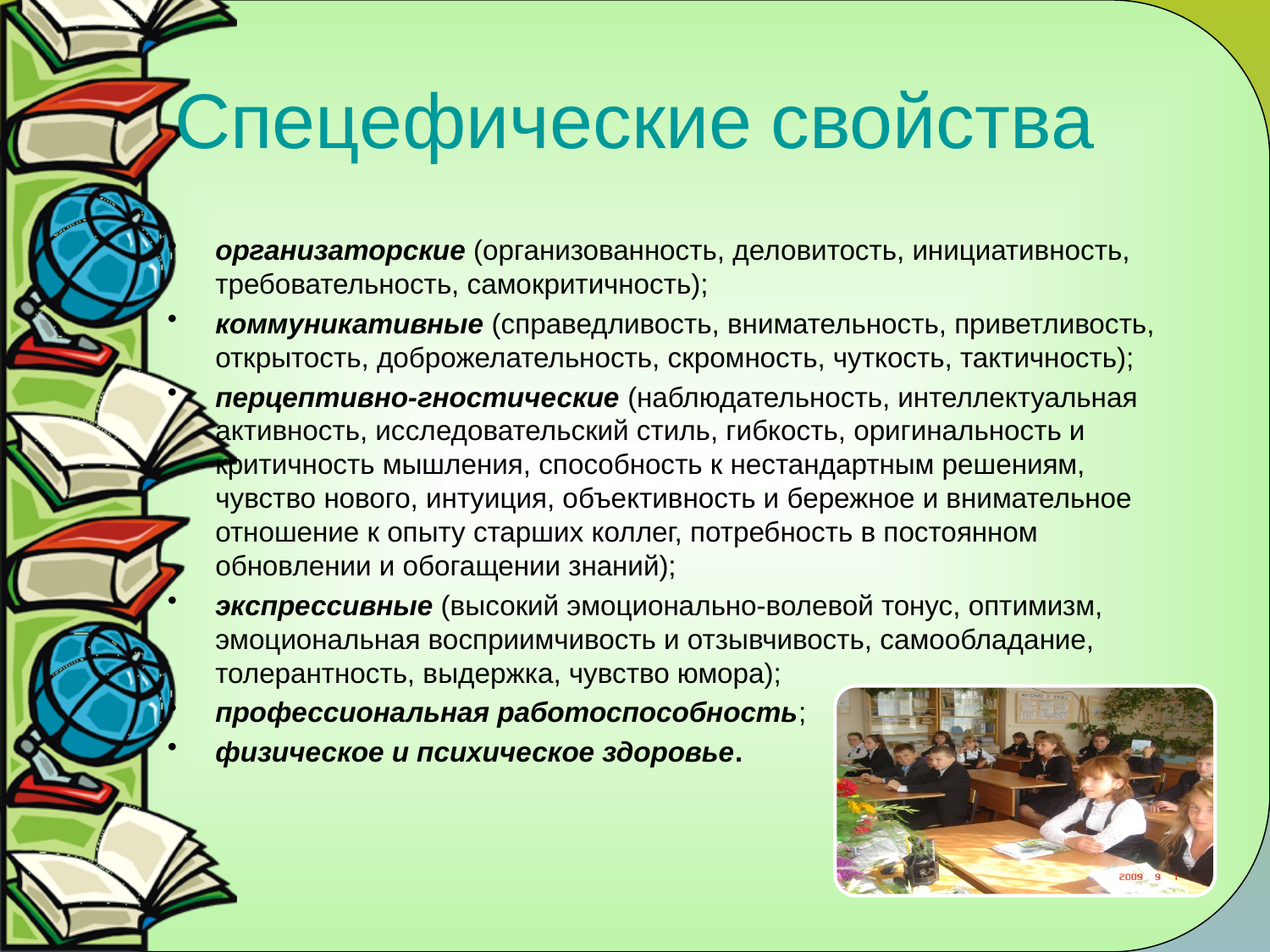

# Спецефические свойства
организаторские (организованность, деловитость, инициативность, требовательность, самокритичность);
коммуникативные (справедливость, внимательность, приветливость, открытость, доброжелательность, скромность, чуткость, тактичность);
перцептивно-гностические (наблюдательность, интеллектуальная активность, исследовательский стиль, гибкость, оригинальность и критичность мышления, способность к нестандартным решениям, чувство нового, интуиция, объективность и бережное и внимательное отношение к опыту старших коллег, потребность в постоянном обновлении и обогащении знаний);
экспрессивные (высокий эмоционально-волевой тонус, оптимизм, эмоциональная восприимчивость и отзывчивость, самообладание, толерантность, выдержка, чувство юмора);
профессиональная работоспособность;
физическое и психическое здоровье.